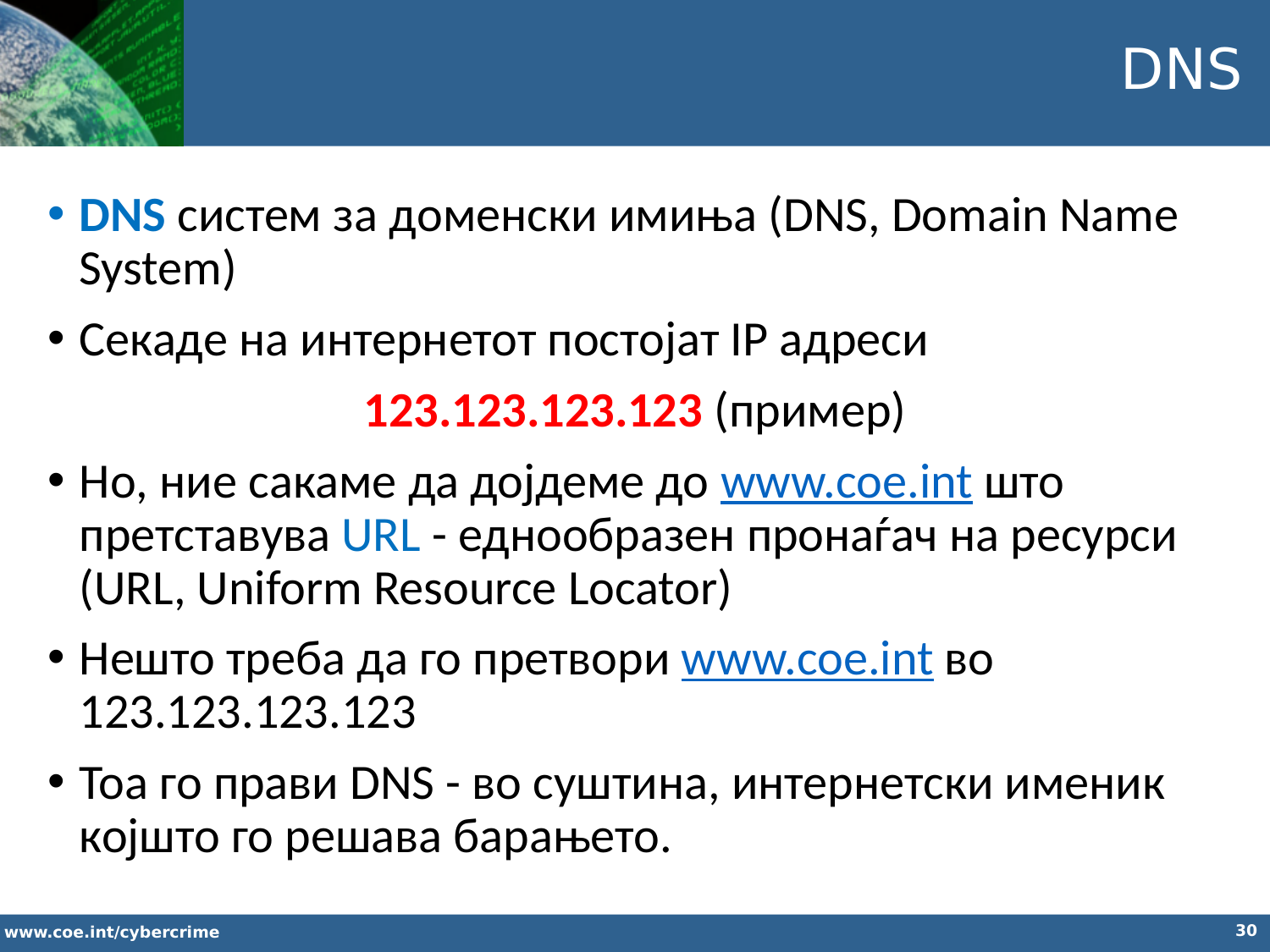

DNS
DNS систем за доменски имиња (DNS, Domain Name System)
Секаде на интернетот постојат IP адреси
123.123.123.123 (пример)
Но, ние сакаме да дојдеме до www.coe.int што претставува URL - еднообразен пронаѓач на ресурси (URL, Uniform Resource Locator)
Нешто треба да го претвори www.coe.int во 123.123.123.123
Тоа го прави DNS - во суштина, интернетски именик којшто го решава барањето.